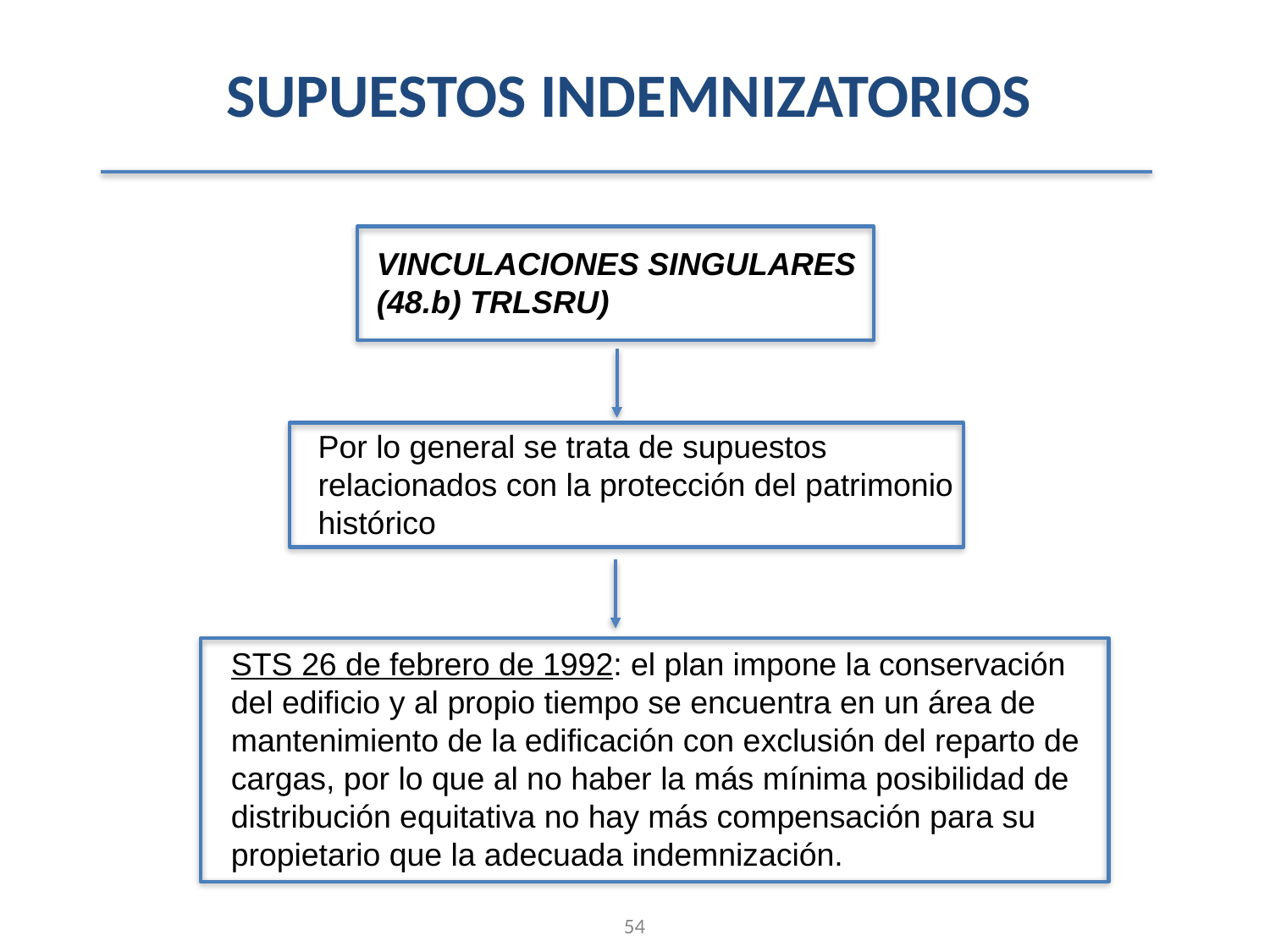

SUPUESTOS INDEMNIZATORIOS

VINCULACIONES SINGULARES (48.b) TRLSRU)

Por lo general se trata de supuestos relacionados con la protección del patrimonio histórico

STS 26 de febrero de 1992: el plan impone la conservación del edificio y al propio tiempo se encuentra en un área de
mantenimiento de la edificación con exclusión del reparto de cargas, por lo que al no haber la más mínima posibilidad de
distribución equitativa no hay más compensación para su propietario que la adecuada indemnización.
54